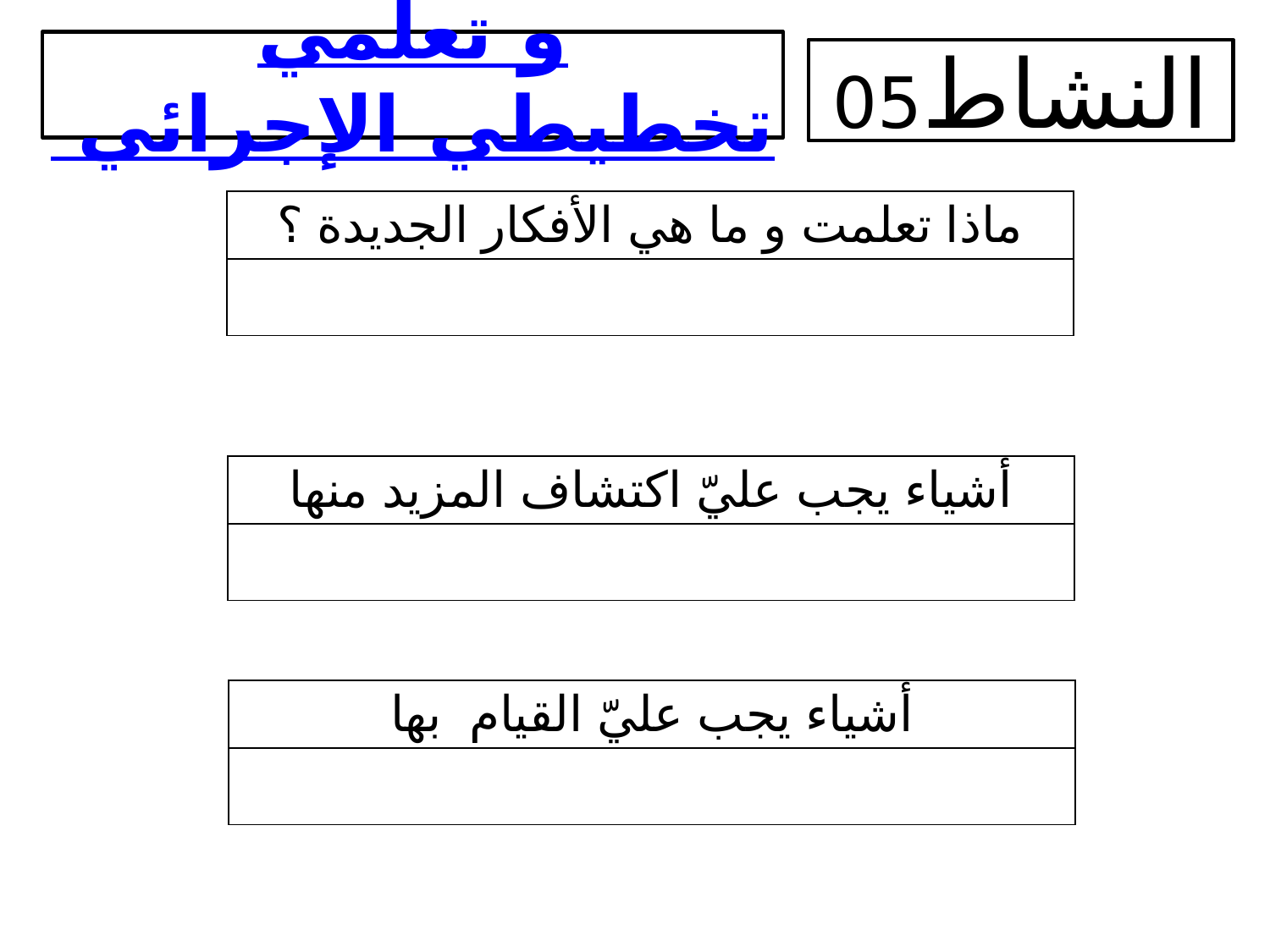

تعلمي و تخطيطي الإجرائي

النشاط05
| ماذا تعلمت و ما هي الأفكار الجديدة ؟ |
| --- |
|  |
| أشياء يجب عليّ اكتشاف المزيد منها |
| --- |
|  |
| أشياء يجب عليّ القيام بها |
| --- |
|  |